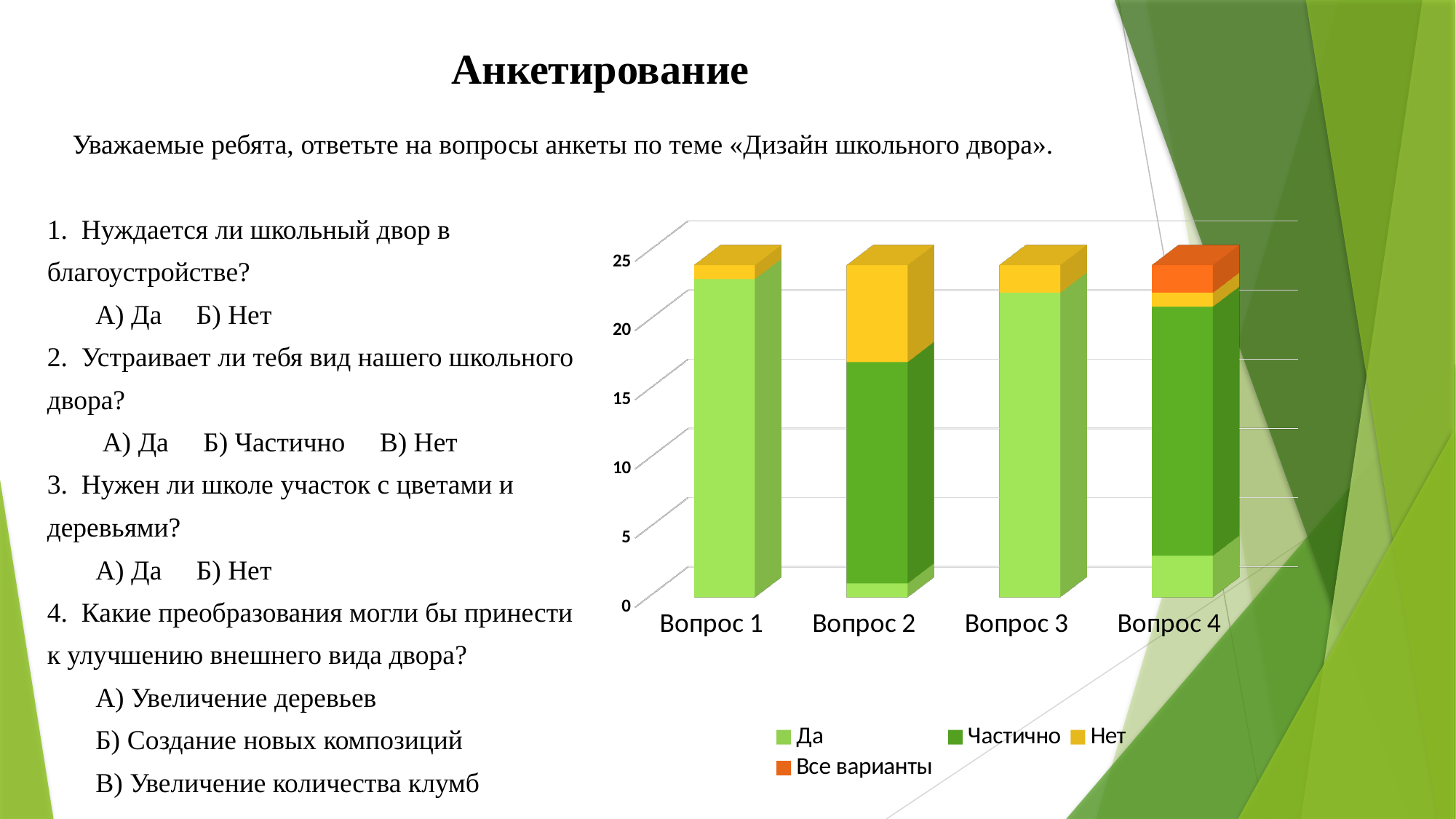

Анкетирование
Уважаемые ребята, ответьте на вопросы анкеты по теме «Дизайн школьного двора».

[unsupported chart]

1.  Нуждается ли школьный двор в благоустройстве?
       А) Да     Б) Нет
2.  Устраивает ли тебя вид нашего школьного двора?
        А) Да     Б) Частично     В) Нет
3.  Нужен ли школе участок с цветами и деревьями?
       А) Да     Б) Нет
4.  Какие преобразования могли бы принести к улучшению внешнего вида двора?
       А) Увеличение деревьев
       Б) Создание новых композиций
       В) Увеличение количества клумб